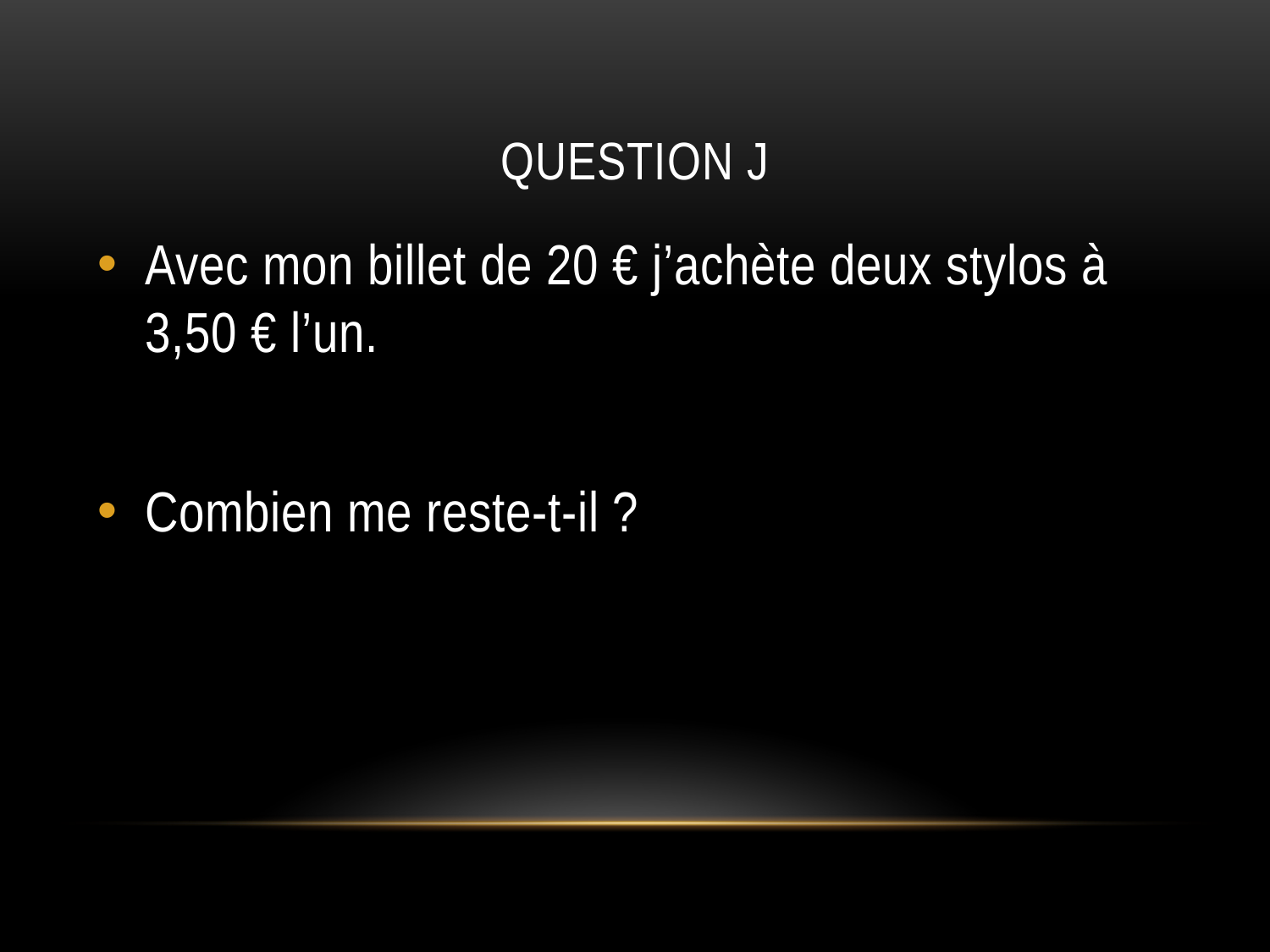

# QUESTION J
Avec mon billet de 20 € j’achète deux stylos à 3,50 € l’un.

Combien me reste-t-il ?